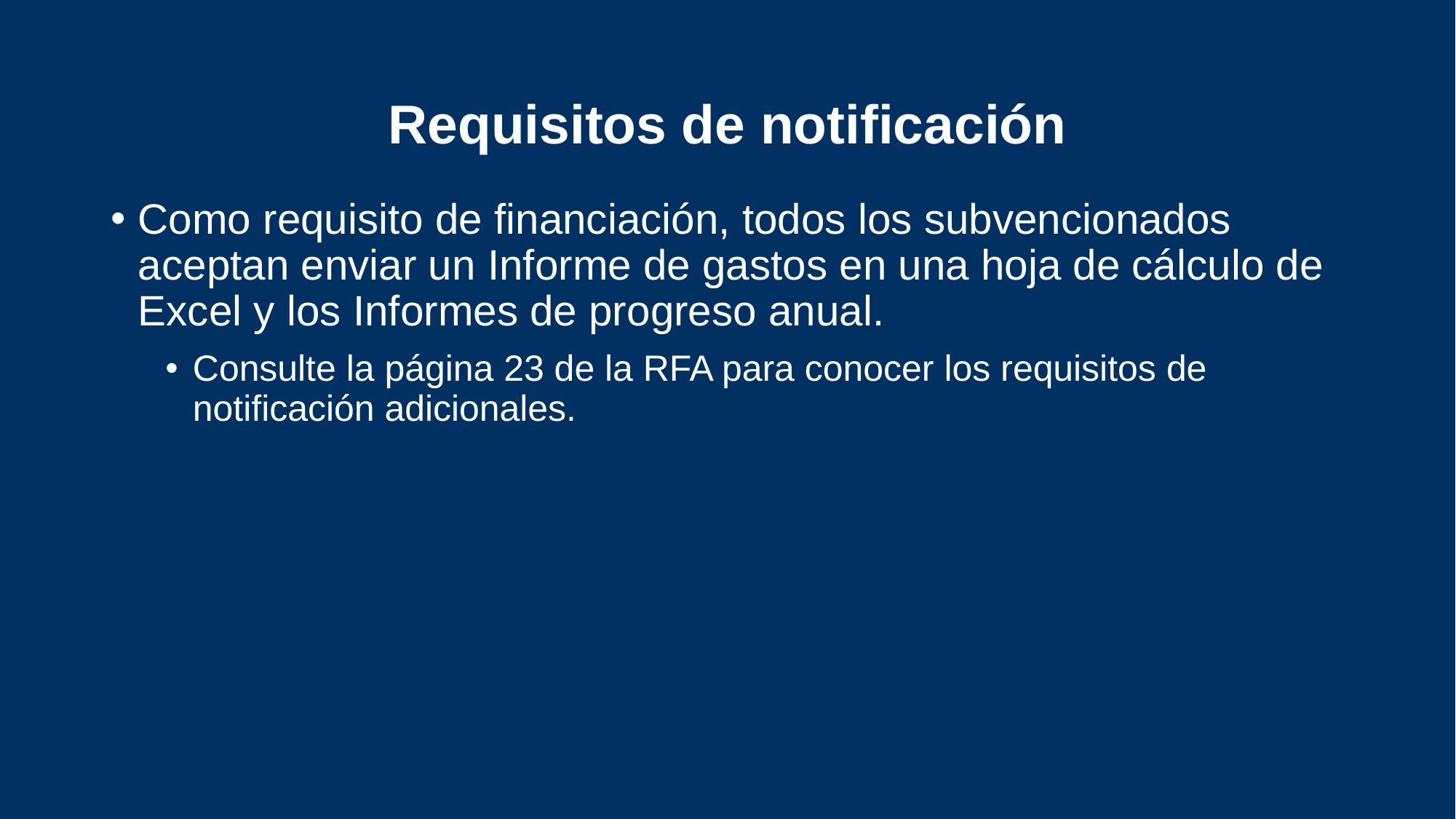

# Requisitos de notificación
Como requisito de financiación, todos los subvencionados aceptan enviar un Informe de gastos en una hoja de cálculo de Excel y los Informes de progreso anual.
Consulte la página 23 de la RFA para conocer los requisitos de notificación adicionales.